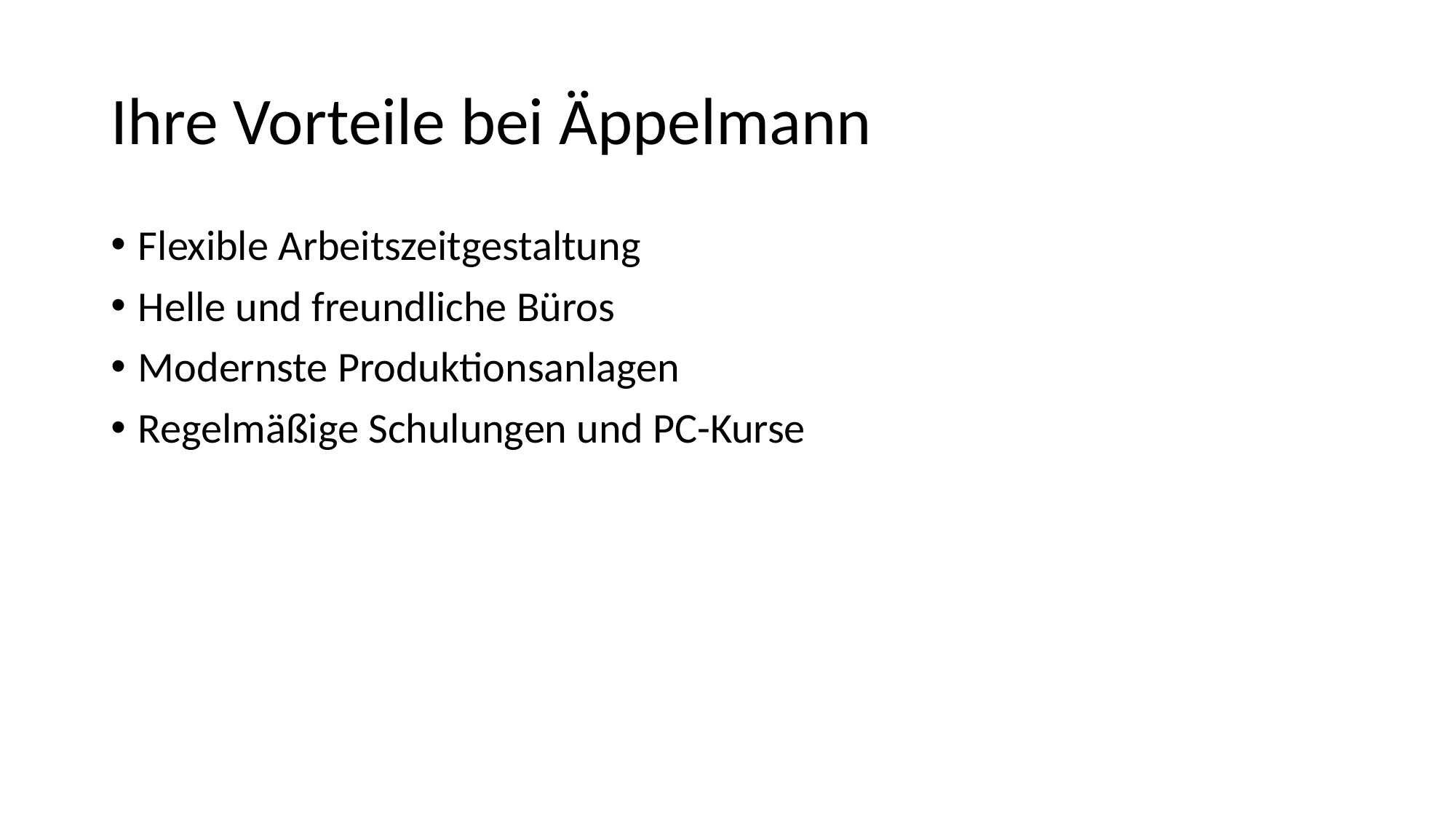

# Ihre Vorteile bei Äppelmann
Flexible Arbeitszeitgestaltung
Helle und freundliche Büros
Modernste Produktionsanlagen
Regelmäßige Schulungen und PC-Kurse